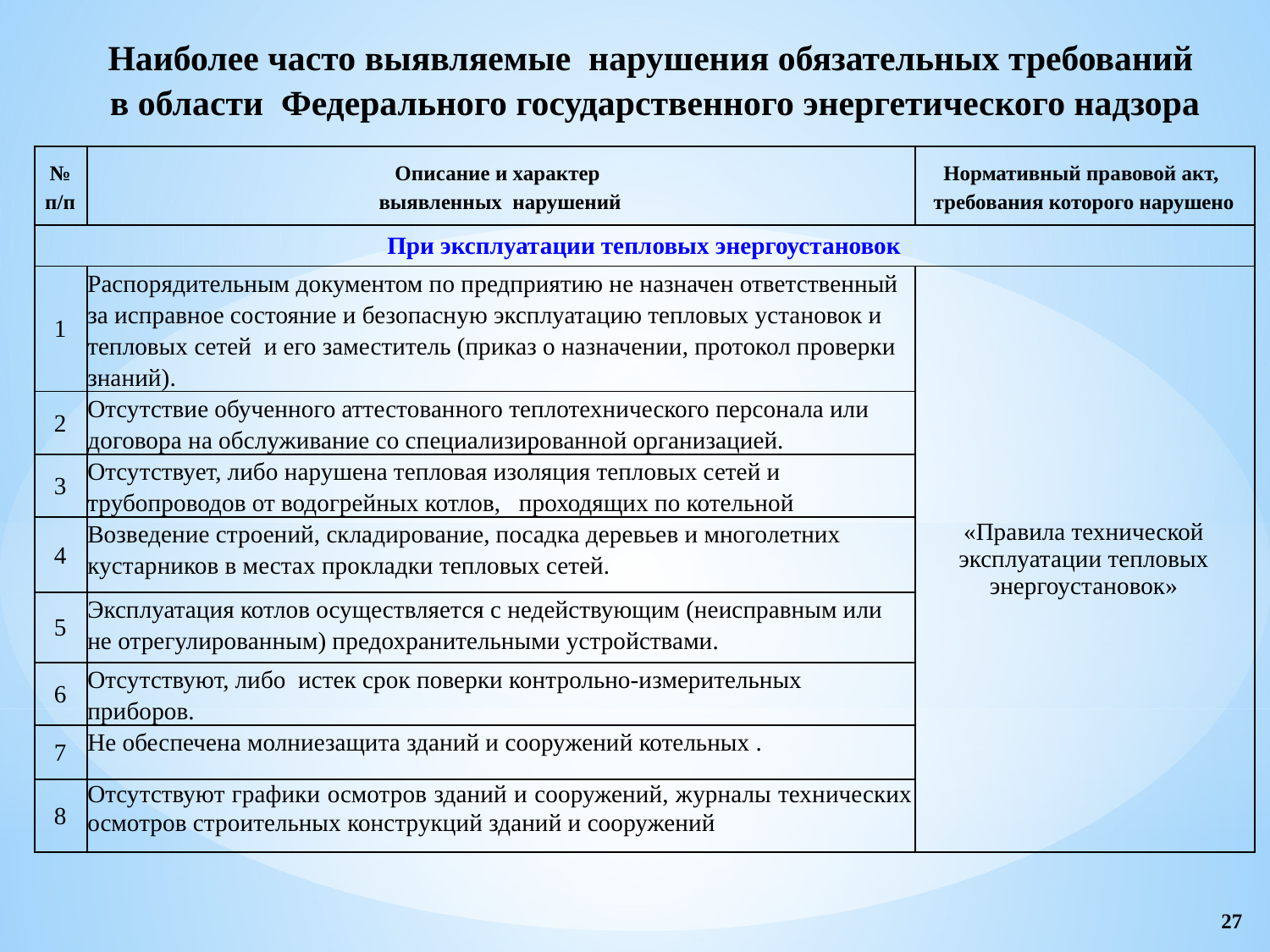

Наиболее часто выявляемые  нарушения обязательных требований
в области  Федерального государственного энергетического надзора
| № п/п | Описание и характер выявленных нарушений | Нормативный правовой акт, требования которого нарушено |
| --- | --- | --- |
| При эксплуатации тепловых энергоустановок |  |  |
| 1 | Распорядительным документом по предприятию не назначен ответственный за исправное состояние и безопасную эксплуатацию тепловых установок и тепловых сетей и его заместитель (приказ о назначении, протокол проверки знаний). | «Правила технической эксплуатации тепловых энергоустановок» |
| 2 | Отсутствие обученного аттестованного теплотехнического персонала или договора на обслуживание со специализированной организацией. |  |
| 3 | Отсутствует, либо нарушена тепловая изоляция тепловых сетей и трубопроводов от водогрейных котлов, проходящих по котельной |  |
| 4 | Возведение строений, складирование, посадка деревьев и многолетних кустарников в местах прокладки тепловых сетей. |  |
| 5 | Эксплуатация котлов осуществляется с недействующим (неисправным или не отрегулированным) предохранительными устройствами. |  |
| 6 | Отсутствуют, либо истек срок поверки контрольно-измерительных приборов. |  |
| 7 | Не обеспечена молниезащита зданий и сооружений котельных . |  |
| 8 | Отсутствуют графики осмотров зданий и сооружений, журналы технических осмотров строительных конструкций зданий и сооружений |  |
27